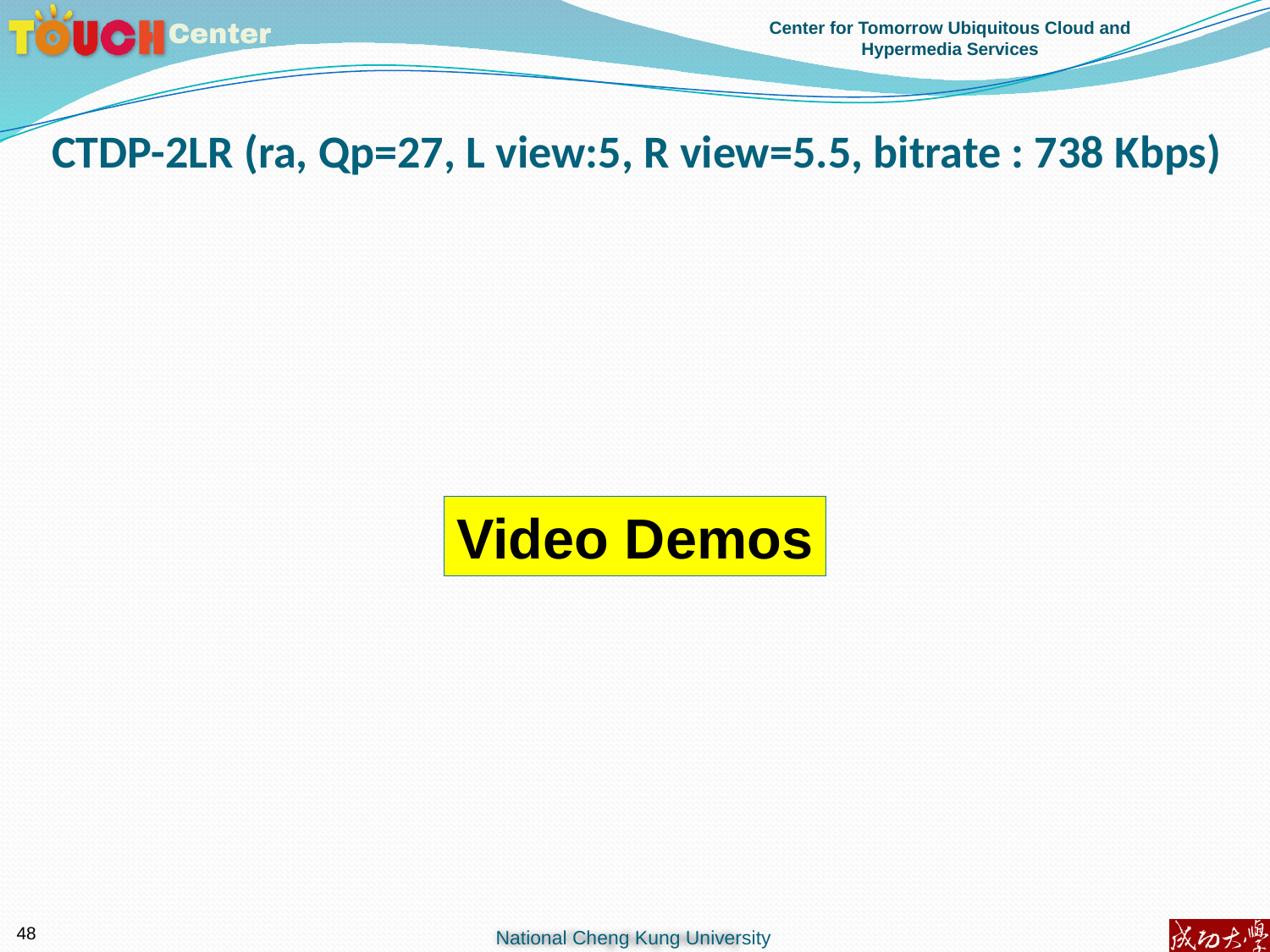

# CTDP-2LR (ra, Qp=27, L view:5, R view=5.5, bitrate : 738 Kbps)
Video Demos